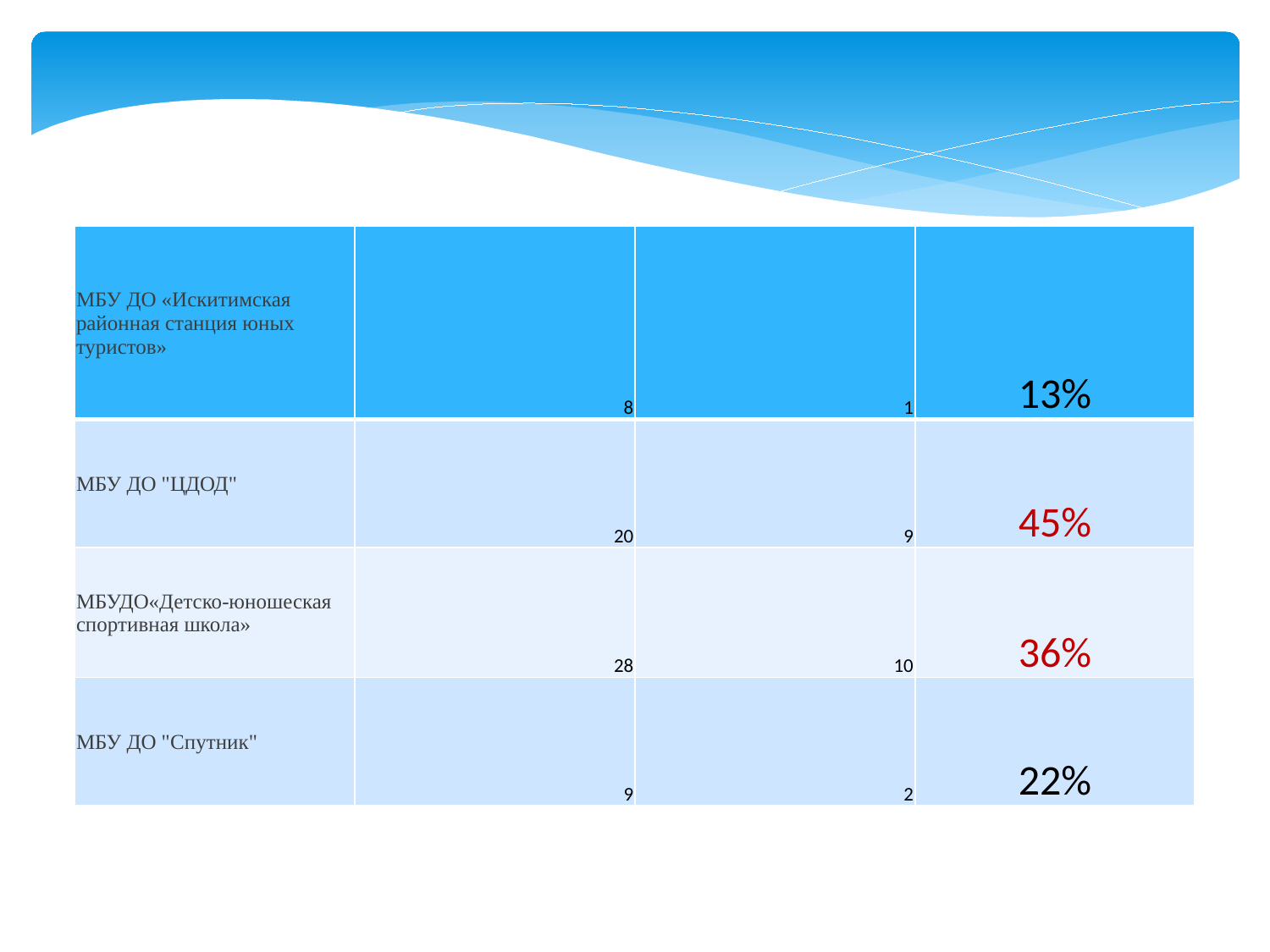

| МБУ ДО «Искитимская районная станция юных туристов» | 8 | 1 | 13% |
| --- | --- | --- | --- |
| МБУ ДО "ЦДОД" | 20 | 9 | 45% |
| МБУДО«Детско-юношеская спортивная школа» | 28 | 10 | 36% |
| МБУ ДО "Спутник" | 9 | 2 | 22% |